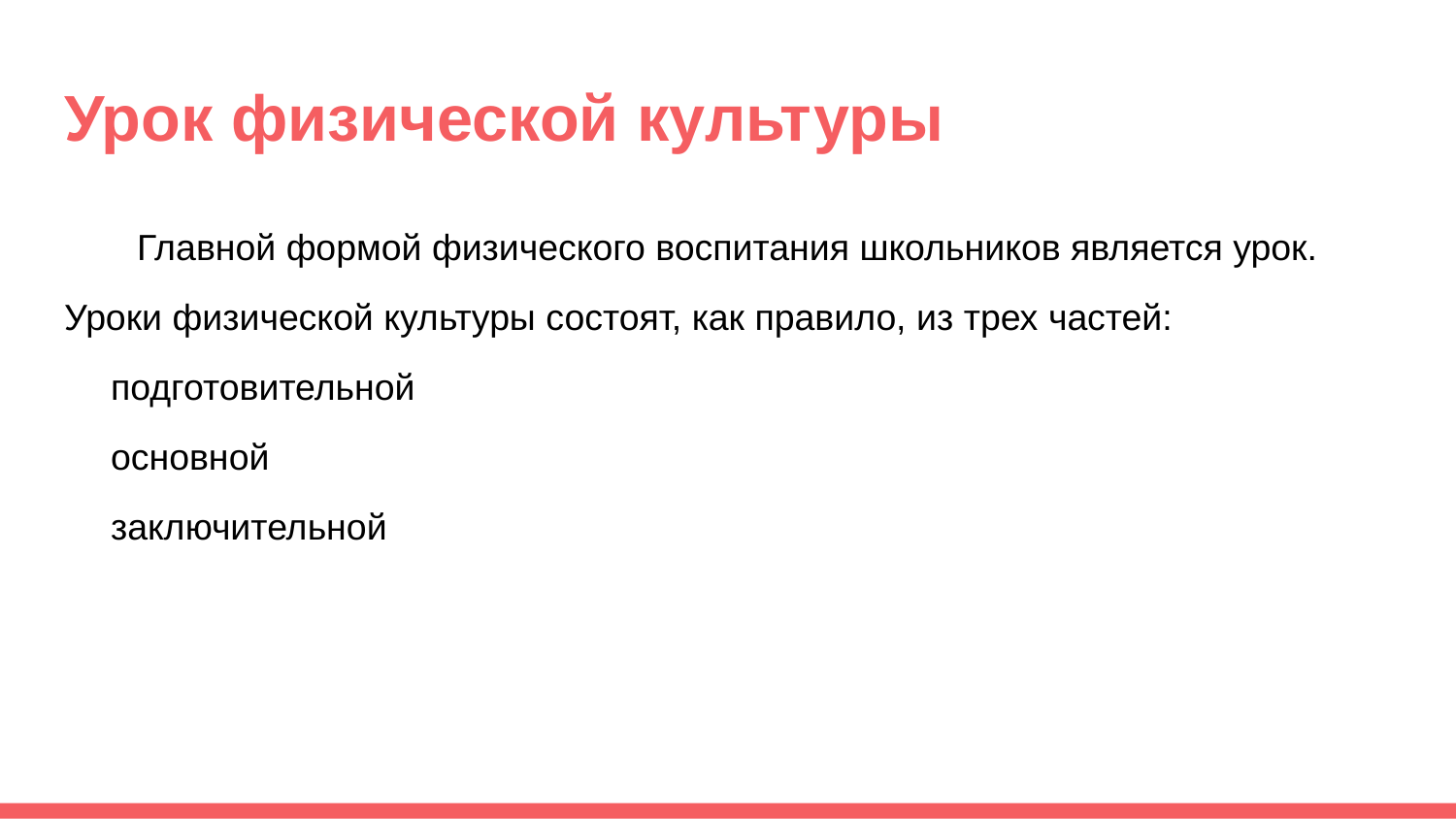

# Урок физической культуры
Главной формой физического воспитания школьников является урок.
Уроки физической культуры состоят, как правило, из трех частей:
 подготовительной
 основной
 заключительной